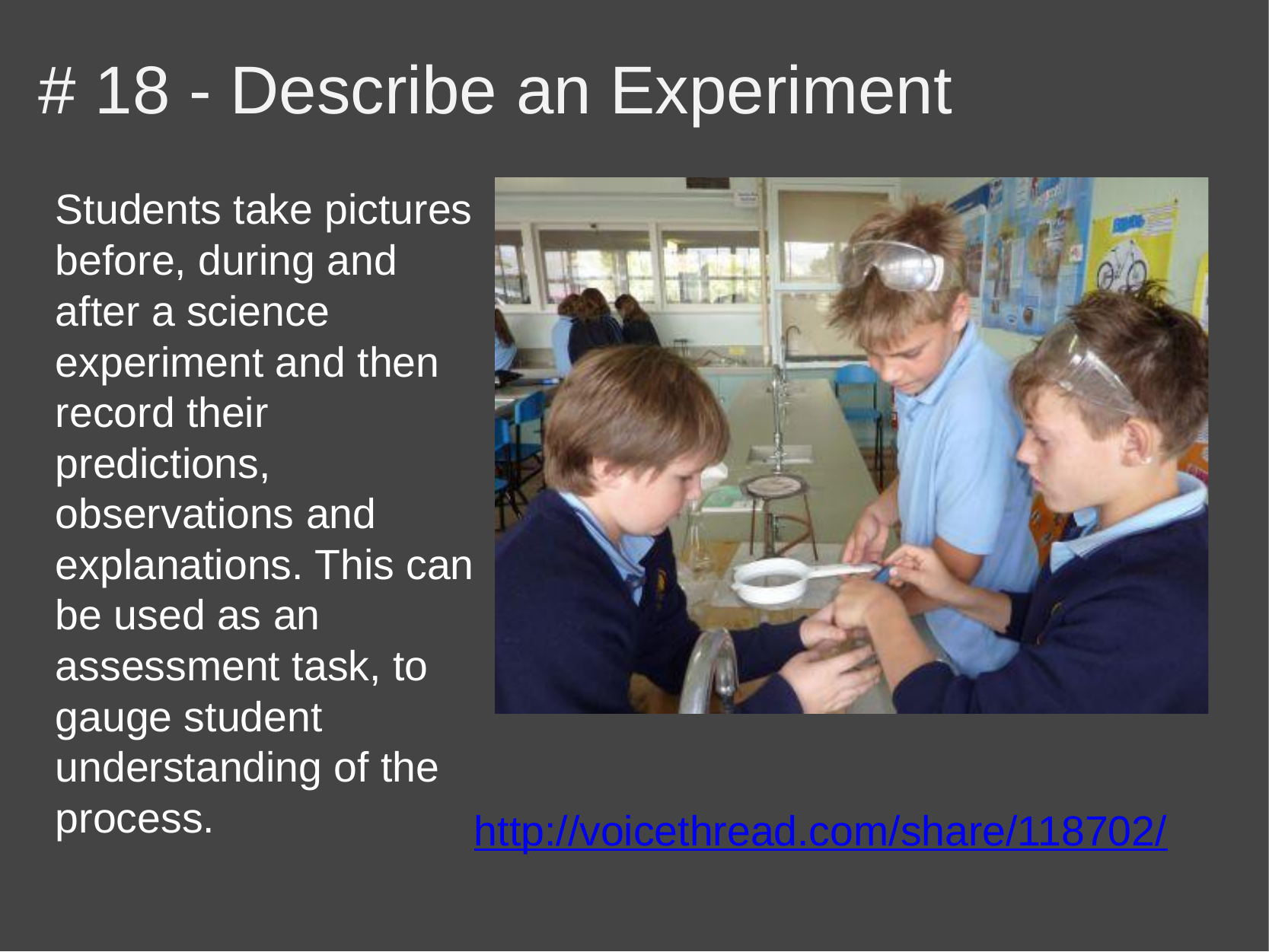

# # 18 - Describe an Experiment
Students take pictures before, during and after a science experiment and then record their predictions, observations and explanations. This can be used as an assessment task, to gauge student understanding of the process.

http://voicethread.com/share/118702/